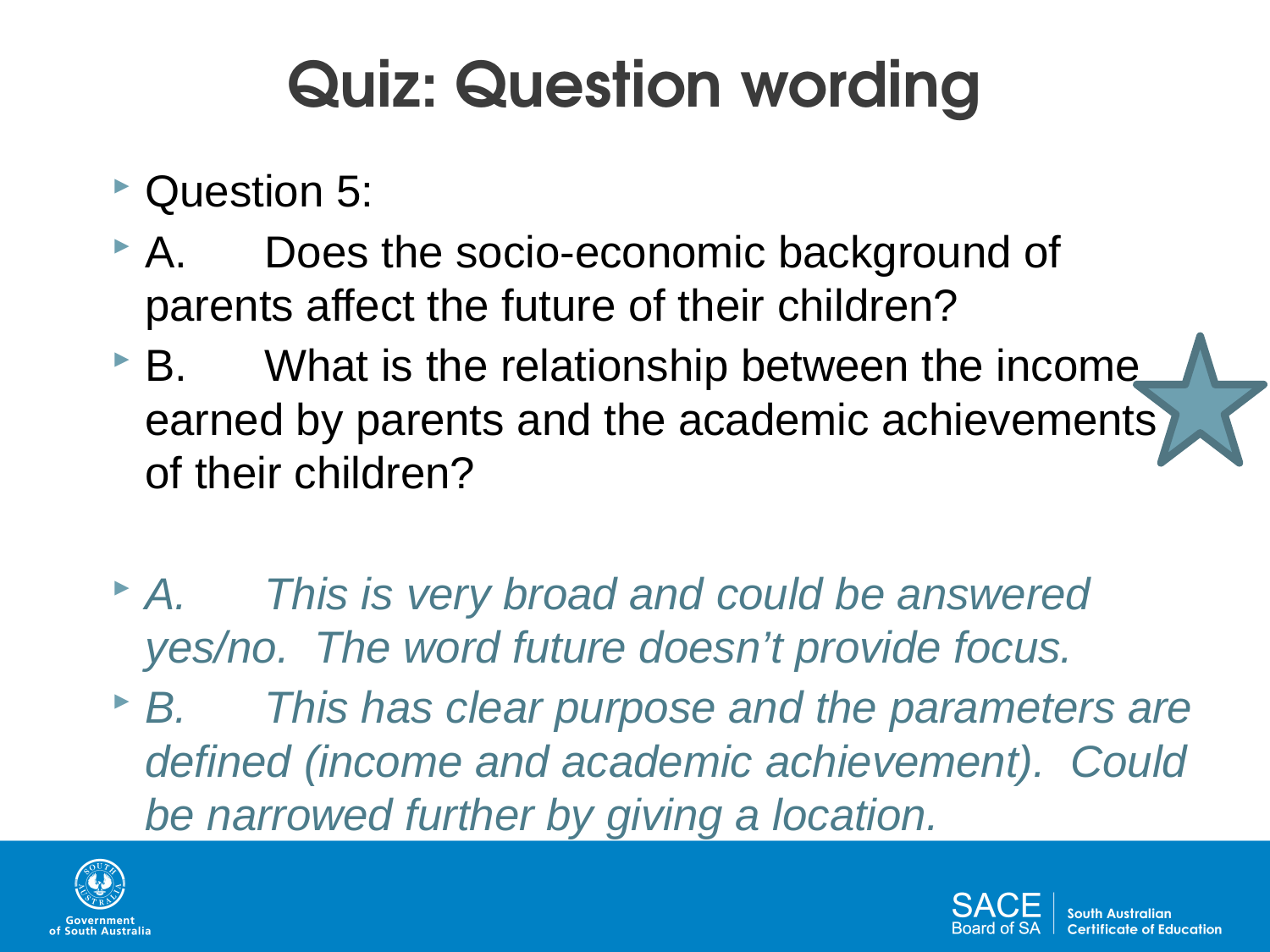

# Quiz: Question wording
Question 5:
A.	Does the socio-economic background of parents affect the future of their children?
B.	What is the relationship between the income earned by parents and the academic achievements of their children?

A.	This is very broad and could be answered yes/no.  The word future doesn’t provide focus.
B.	This has clear purpose and the parameters are defined (income and academic achievement).  Could be narrowed further by giving a location.